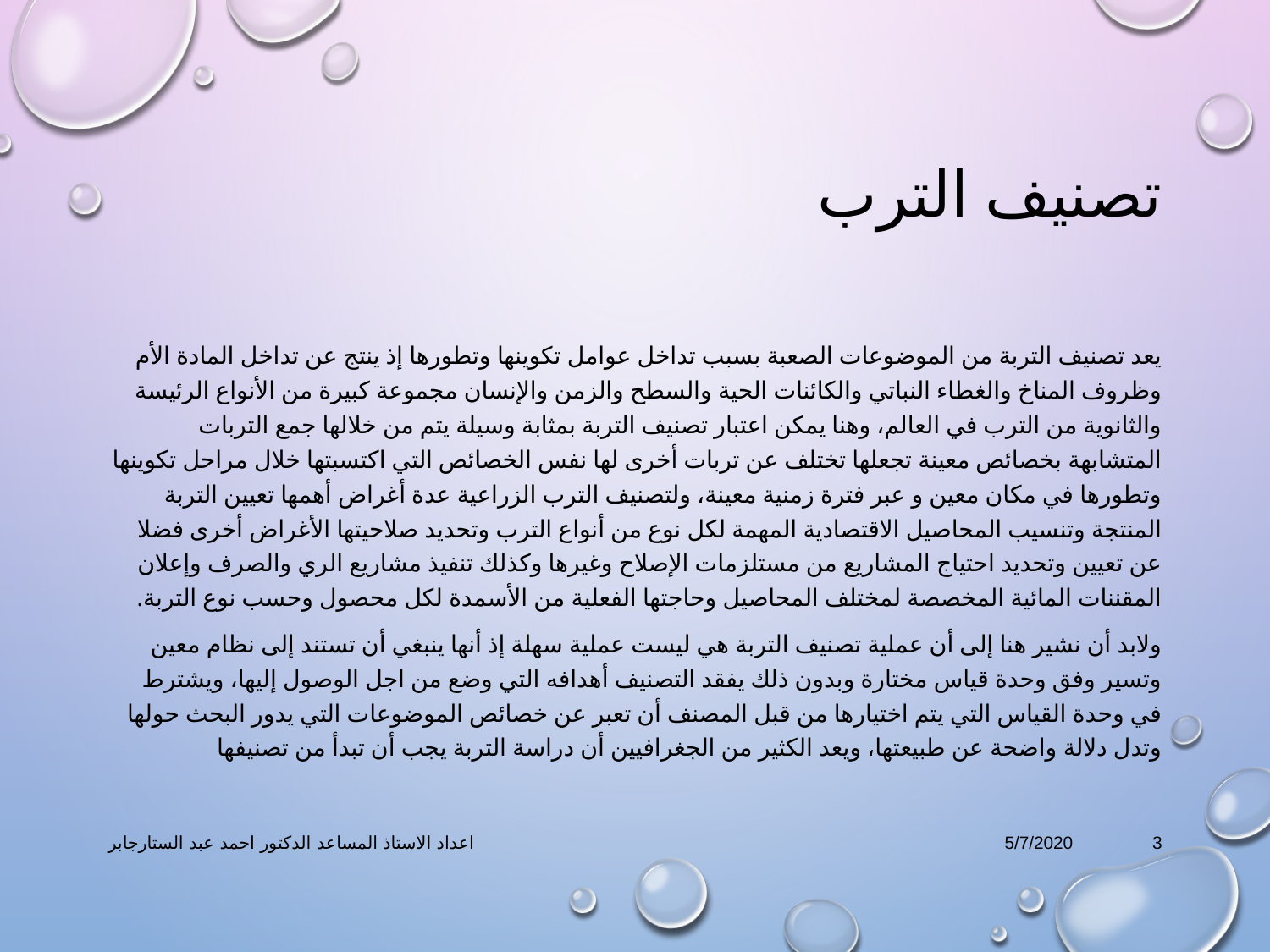

# تصنيف الترب
يعد تصنيف التربة من الموضوعات الصعبة بسبب تداخل عوامل تكوينها وتطورها إذ ينتج عن تداخل المادة الأم وظروف المناخ والغطاء النباتي والكائنات الحية والسطح والزمن والإنسان مجموعة كبيرة من الأنواع الرئيسة والثانوية من الترب في العالم، وهنا يمكن اعتبار تصنيف التربة بمثابة وسيلة يتم من خلالها جمع التربات المتشابهة بخصائص معينة تجعلها تختلف عن تربات أخرى لها نفس الخصائص التي اكتسبتها خلال مراحل تكوينها وتطورها في مكان معين و عبر فترة زمنية معينة، ولتصنيف الترب الزراعية عدة أغراض أهمها تعيين التربة المنتجة وتنسيب المحاصيل الاقتصادية المهمة لكل نوع من أنواع الترب وتحديد صلاحيتها الأغراض أخرى فضلا عن تعيين وتحديد احتياج المشاريع من مستلزمات الإصلاح وغيرها وكذلك تنفيذ مشاريع الري والصرف وإعلان المقننات المائية المخصصة لمختلف المحاصيل وحاجتها الفعلية من الأسمدة لكل محصول وحسب نوع التربة.
ولابد أن نشير هنا إلى أن عملية تصنيف التربة هي ليست عملية سهلة إذ أنها ينبغي أن تستند إلى نظام معين وتسير وفق وحدة قياس مختارة وبدون ذلك يفقد التصنيف أهدافه التي وضع من اجل الوصول إليها، ويشترط في وحدة القياس التي يتم اختيارها من قبل المصنف أن تعبر عن خصائص الموضوعات التي يدور البحث حولها وتدل دلالة واضحة عن طبيعتها، ويعد الكثير من الجغرافيين أن دراسة التربة يجب أن تبدأ من تصنيفها
اعداد الاستاذ المساعد الدكتور احمد عبد الستارجابر
5/7/2020
3